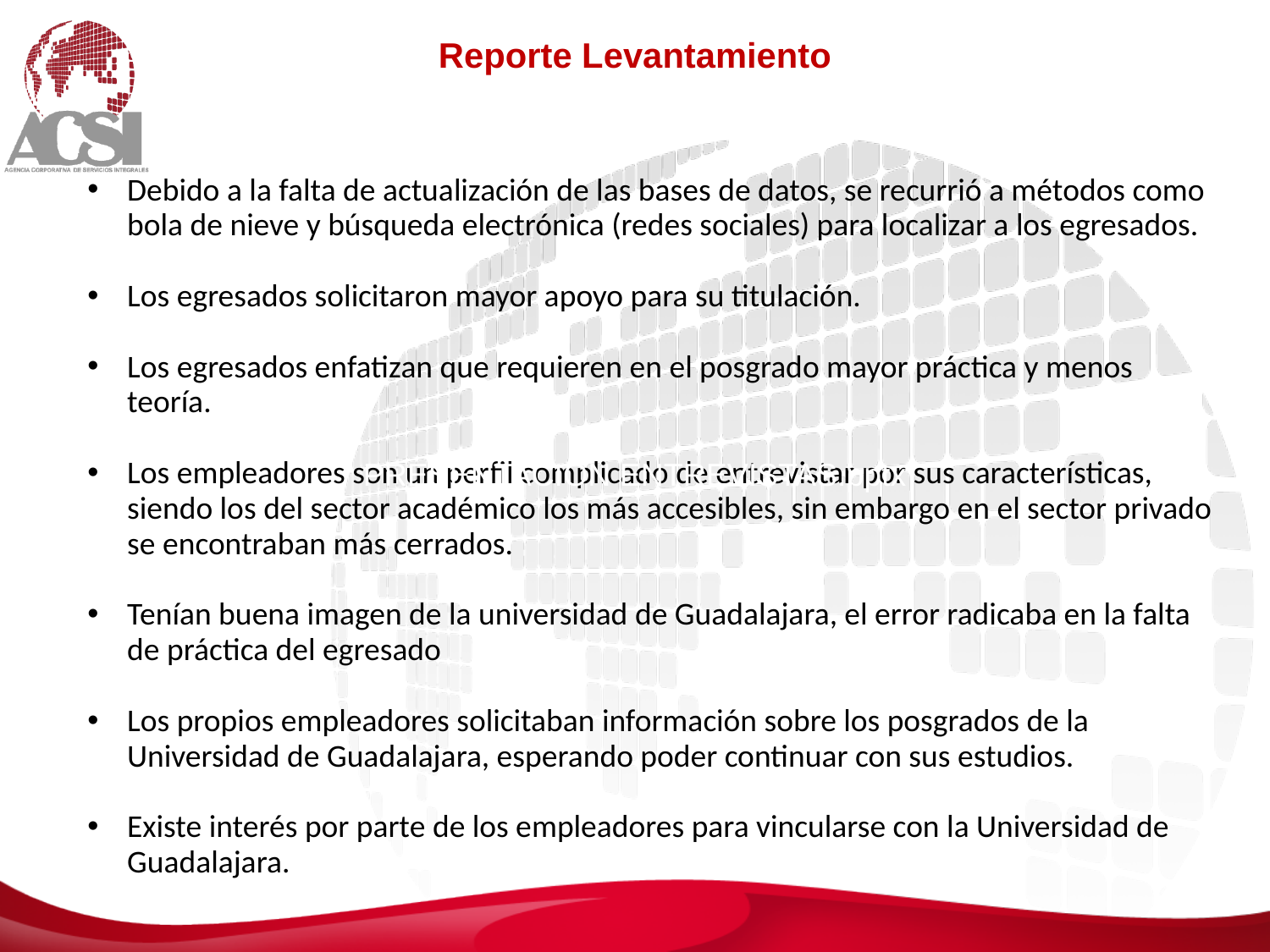

Reporte Levantamiento
Debido a la falta de actualización de las bases de datos, se recurrió a métodos como bola de nieve y búsqueda electrónica (redes sociales) para localizar a los egresados.

Los egresados solicitaron mayor apoyo para su titulación.

Los egresados enfatizan que requieren en el posgrado mayor práctica y menos teoría.

Los empleadores son un perfil complicado de entrevistar por sus características, siendo los del sector académico los más accesibles, sin embargo en el sector privado se encontraban más cerrados.

Tenían buena imagen de la universidad de Guadalajara, el error radicaba en la falta de práctica del egresado

Los propios empleadores solicitaban información sobre los posgrados de la Universidad de Guadalajara, esperando poder continuar con sus estudios.

Existe interés por parte de los empleadores para vincularse con la Universidad de Guadalajara.

PRESENTACION ENTREVISTAS.pptx